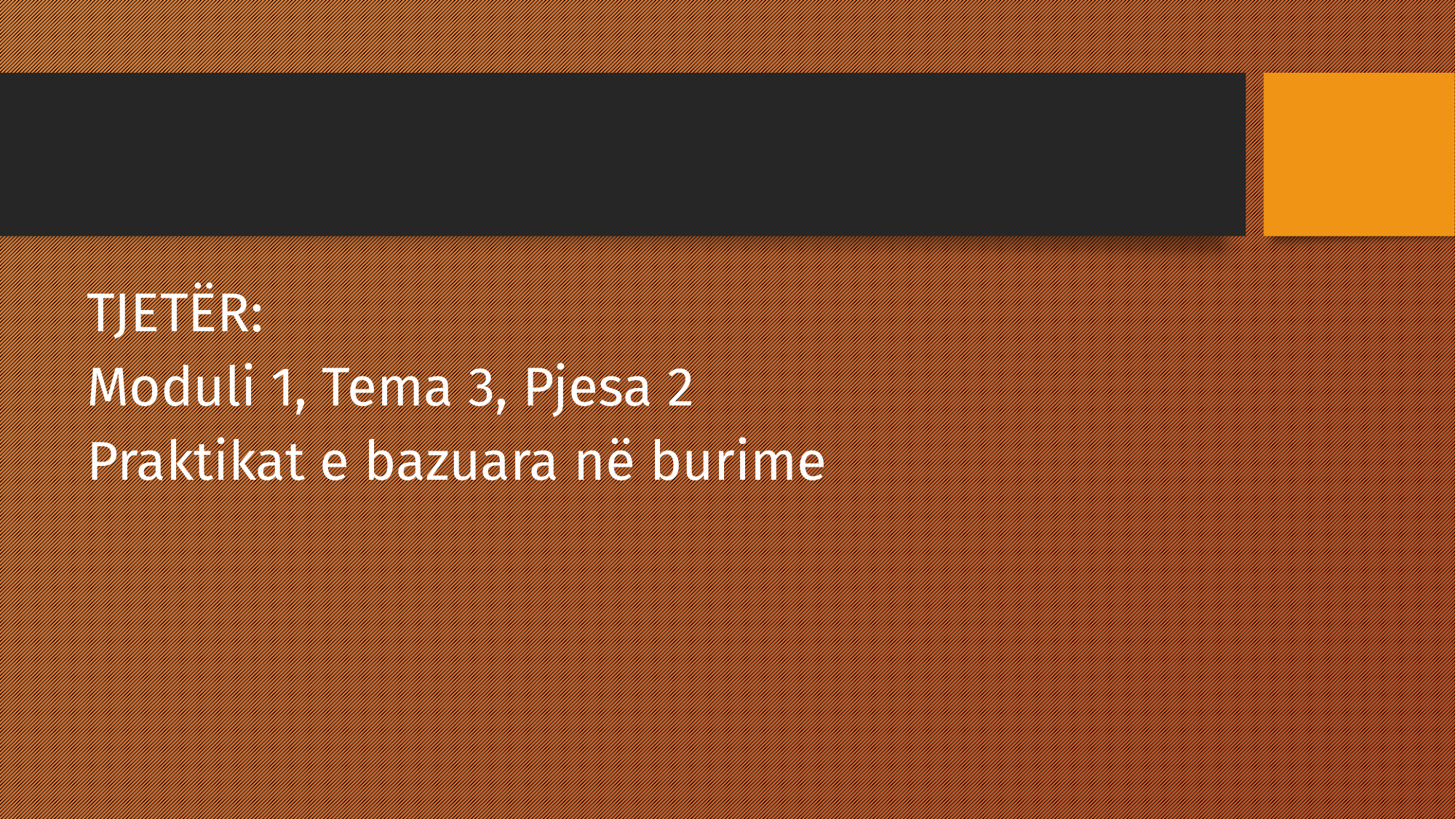

#
TJETËR:
Moduli 1, Tema 3, Pjesa 2
Praktikat e bazuara në burime